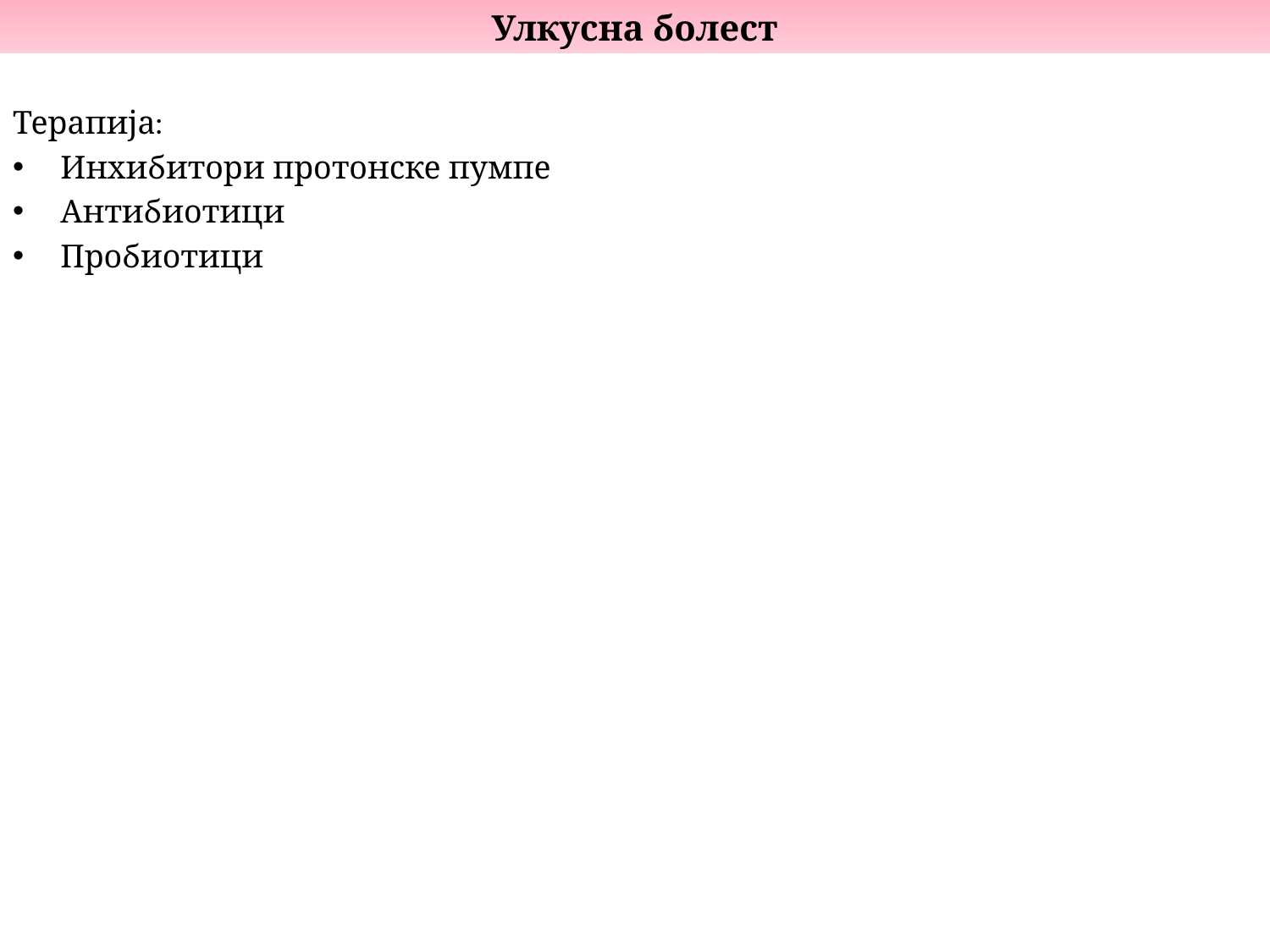

Улкусна болест
Терапија:
Инхибитори протонске пумпе
Антибиотици
Пробиотици